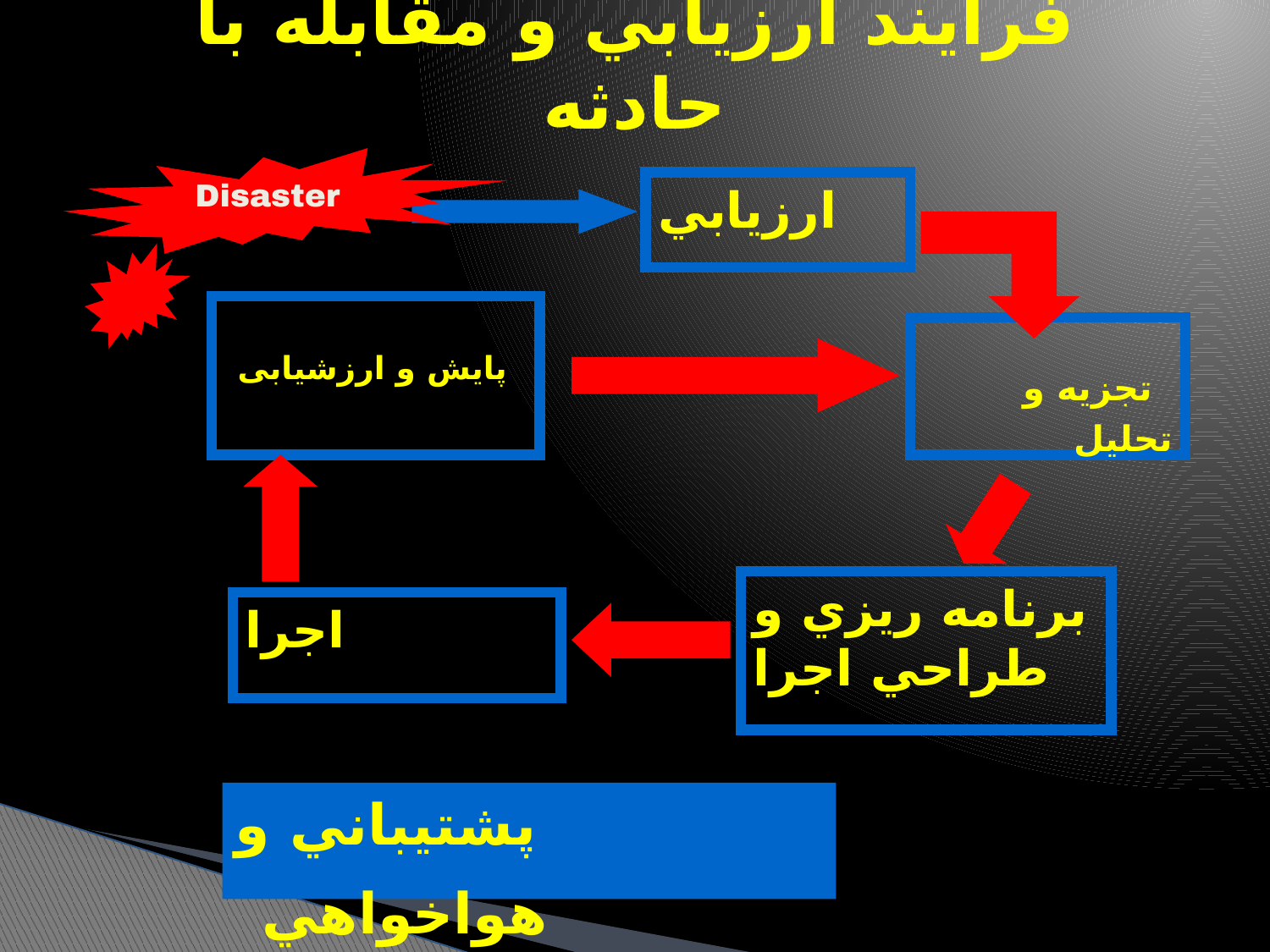

# فرآيند ارزيابي و مقابله با حادثه

Disaster

ارزيابي

 پايش و ارزشیابی
 تجزيه و تحليل

برنامه ريزي و طراحي اجرا
اجرا

پشتيباني و هواخواهي